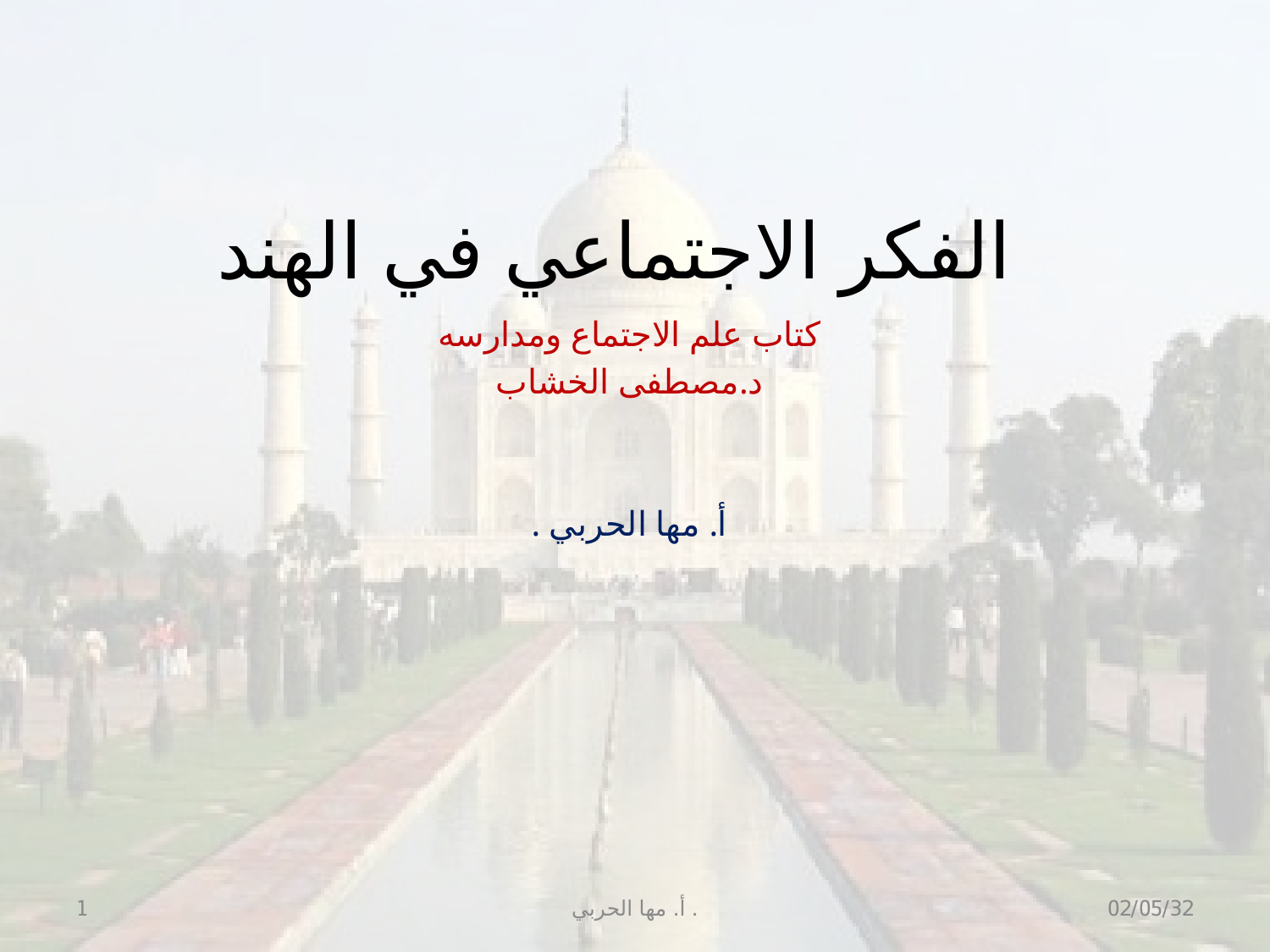

# الفكر الاجتماعي في الهند
كتاب علم الاجتماع ومدارسه
د.مصطفى الخشاب

أ. مها الحربي .
1
أ. مها الحربي .
02/05/32